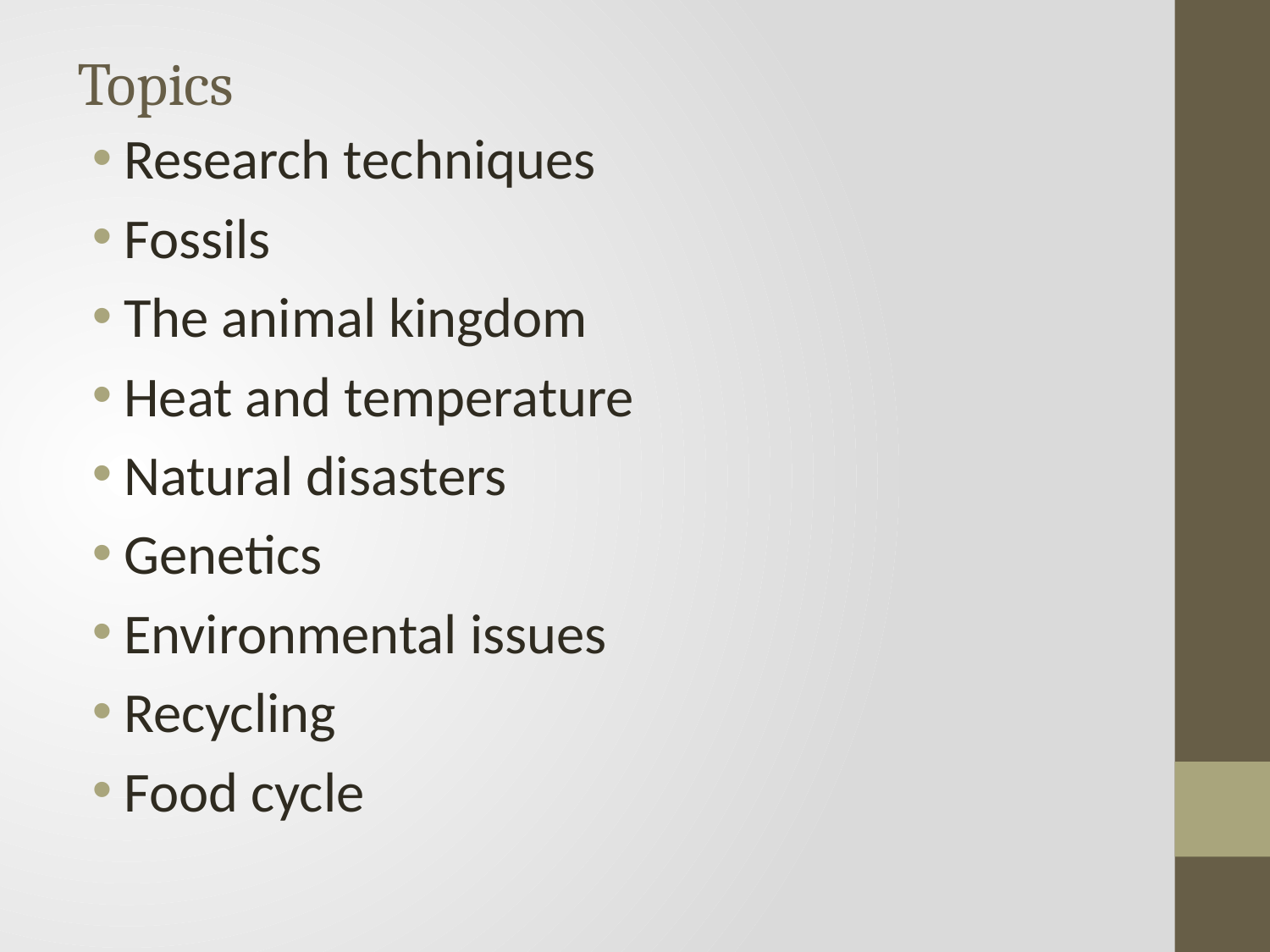

# Topics
Research techniques
Fossils
The animal kingdom
Heat and temperature
Natural disasters
Genetics
Environmental issues
Recycling
Food cycle